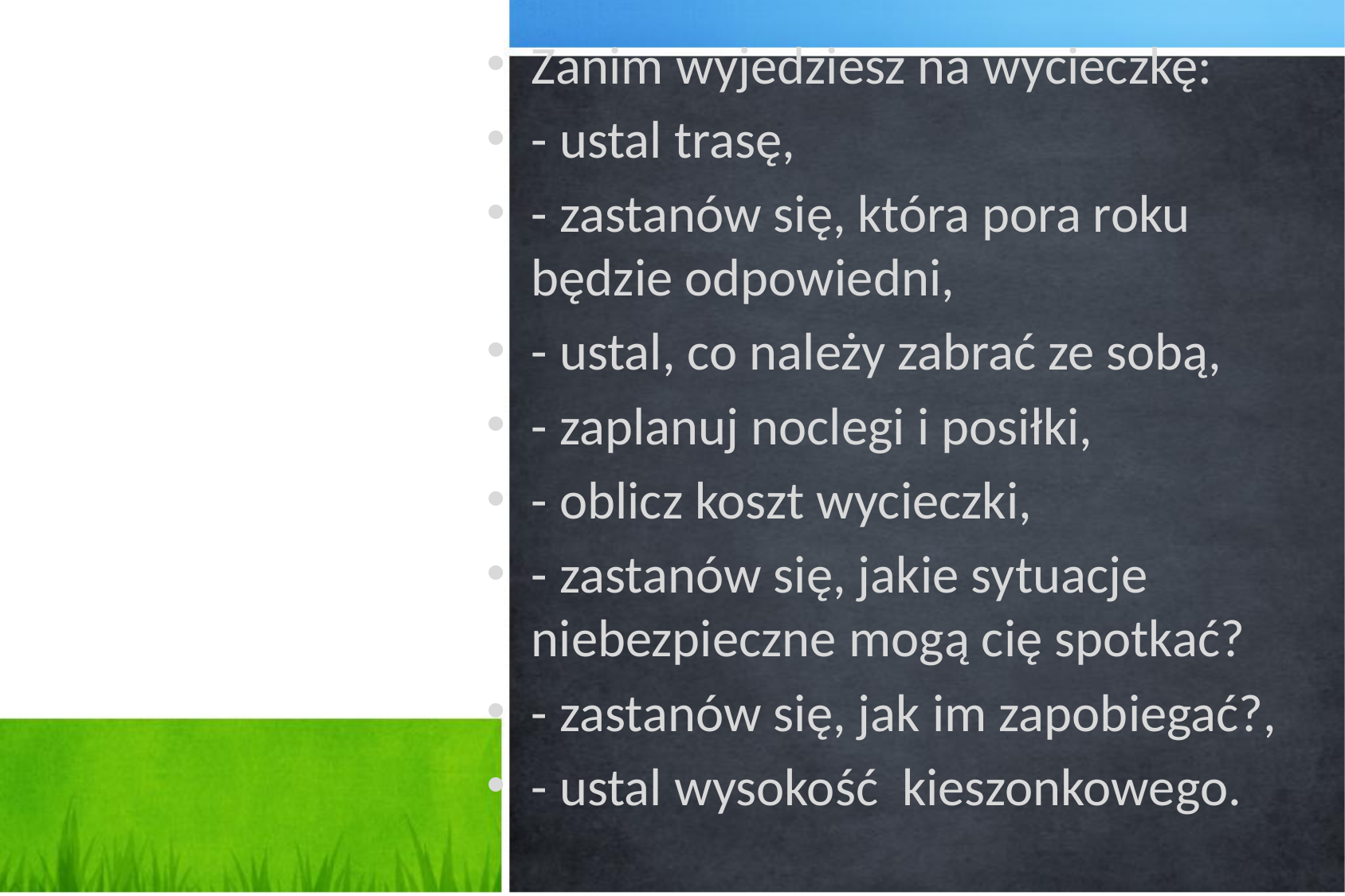

Zanim wyjedziesz na wycieczkę:
- ustal trasę,
- zastanów się, która pora roku będzie odpowiedni,
- ustal, co należy zabrać ze sobą,
- zaplanuj noclegi i posiłki,
- oblicz koszt wycieczki,
- zastanów się, jakie sytuacje niebezpieczne mogą cię spotkać?
- zastanów się, jak im zapobiegać?,
- ustal wysokość  kieszonkowego.